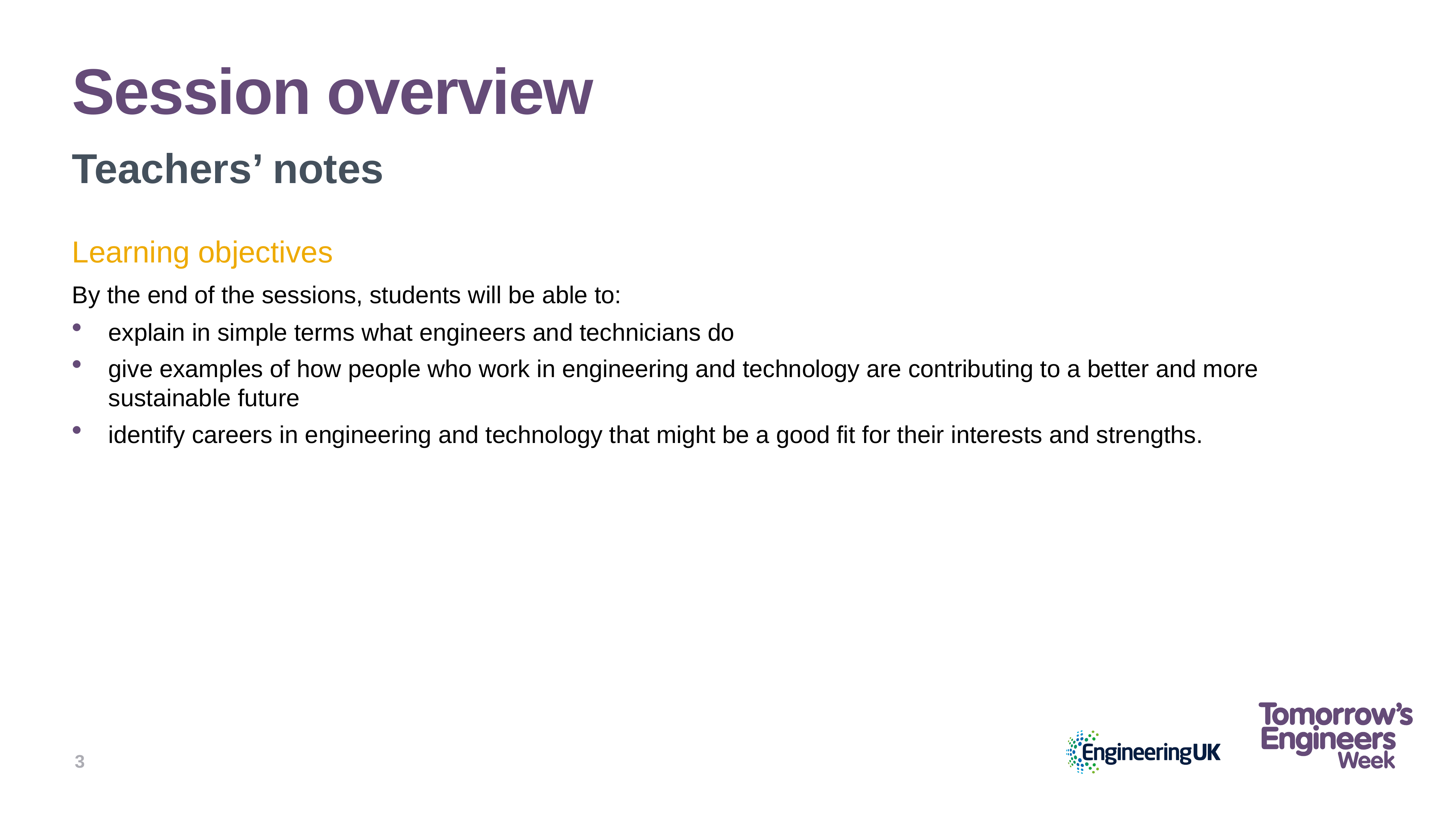

# Session overview
​Teachers’ notes​
Learning objectives​
By the end of the sessions, students will be able to:​​
explain in simple terms what engineers and technicians do​
give examples of how people who work in engineering and technology are contributing to a better and more sustainable future​
identify careers in engineering and technology that might be a good fit for their interests and strengths.​
3